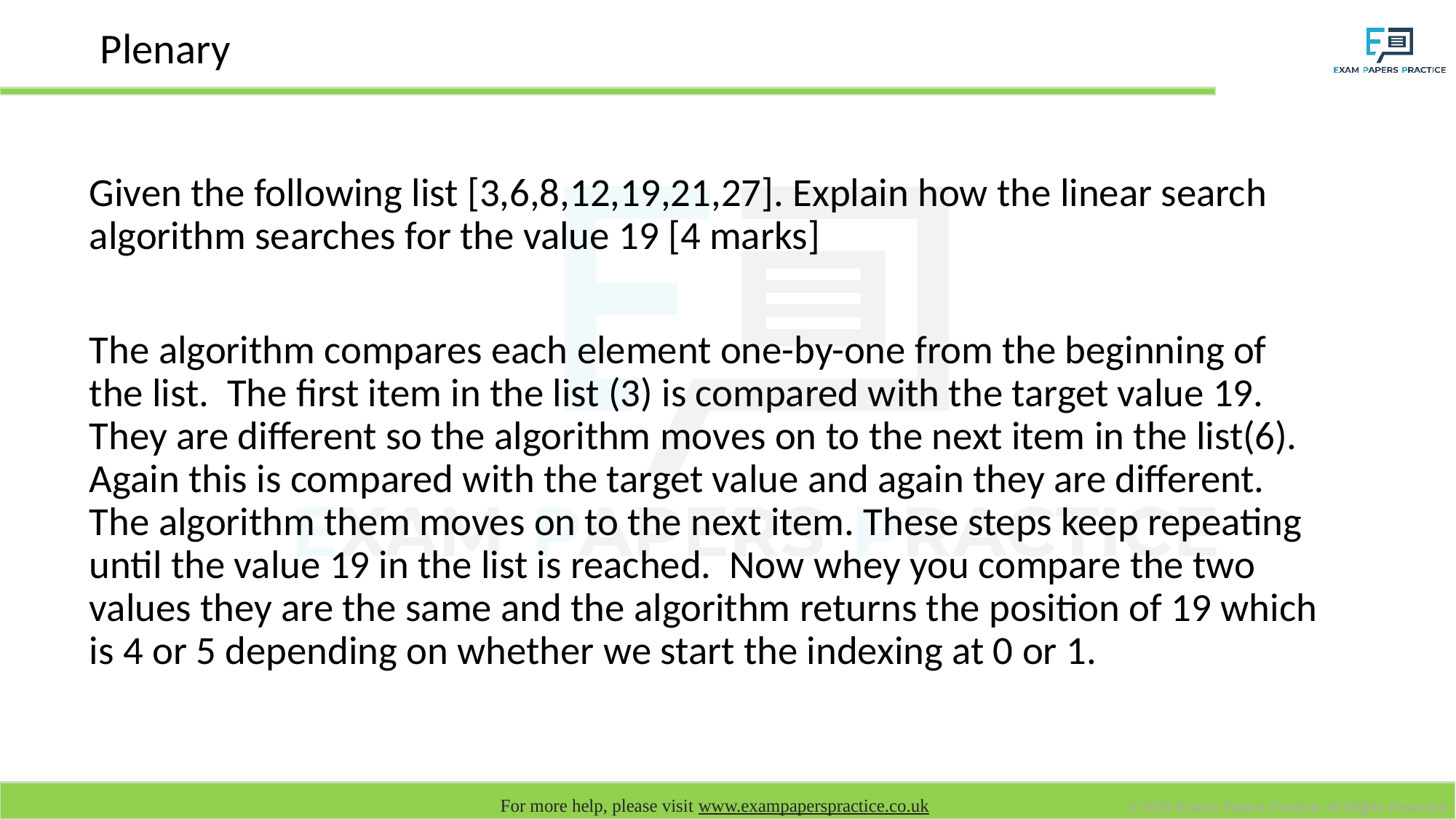

# Plenary
Given the following list [3,6,8,12,19,21,27]. Explain how the linear search algorithm searches for the value 19 [4 marks]

The algorithm compares each element one-by-one from the beginning of the list.  The first item in the list (3) is compared with the target value 19.  They are different so the algorithm moves on to the next item in the list(6).  Again this is compared with the target value and again they are different. The algorithm them moves on to the next item. These steps keep repeating until the value 19 in the list is reached.  Now whey you compare the two values they are the same and the algorithm returns the position of 19 which is 4 or 5 depending on whether we start the indexing at 0 or 1.